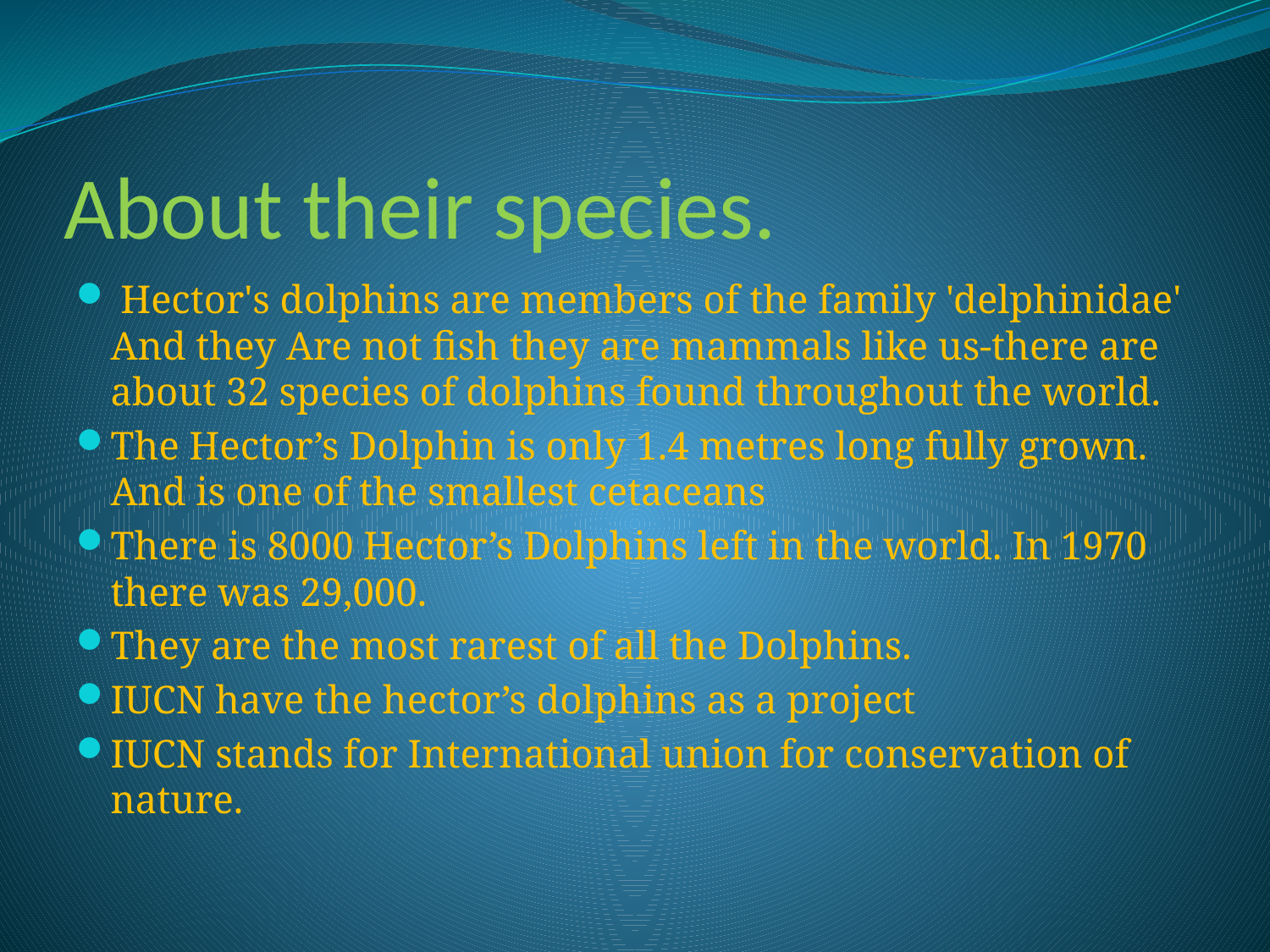

# About their species.
 Hector's dolphins are members of the family 'delphinidae'  And they Are not fish they are mammals like us-there are about 32 species of dolphins found throughout the world.
The Hector’s Dolphin is only 1.4 metres long fully grown. And is one of the smallest cetaceans
There is 8000 Hector’s Dolphins left in the world. In 1970 there was 29,000.
They are the most rarest of all the Dolphins.
IUCN have the hector’s dolphins as a project
IUCN stands for International union for conservation of nature.